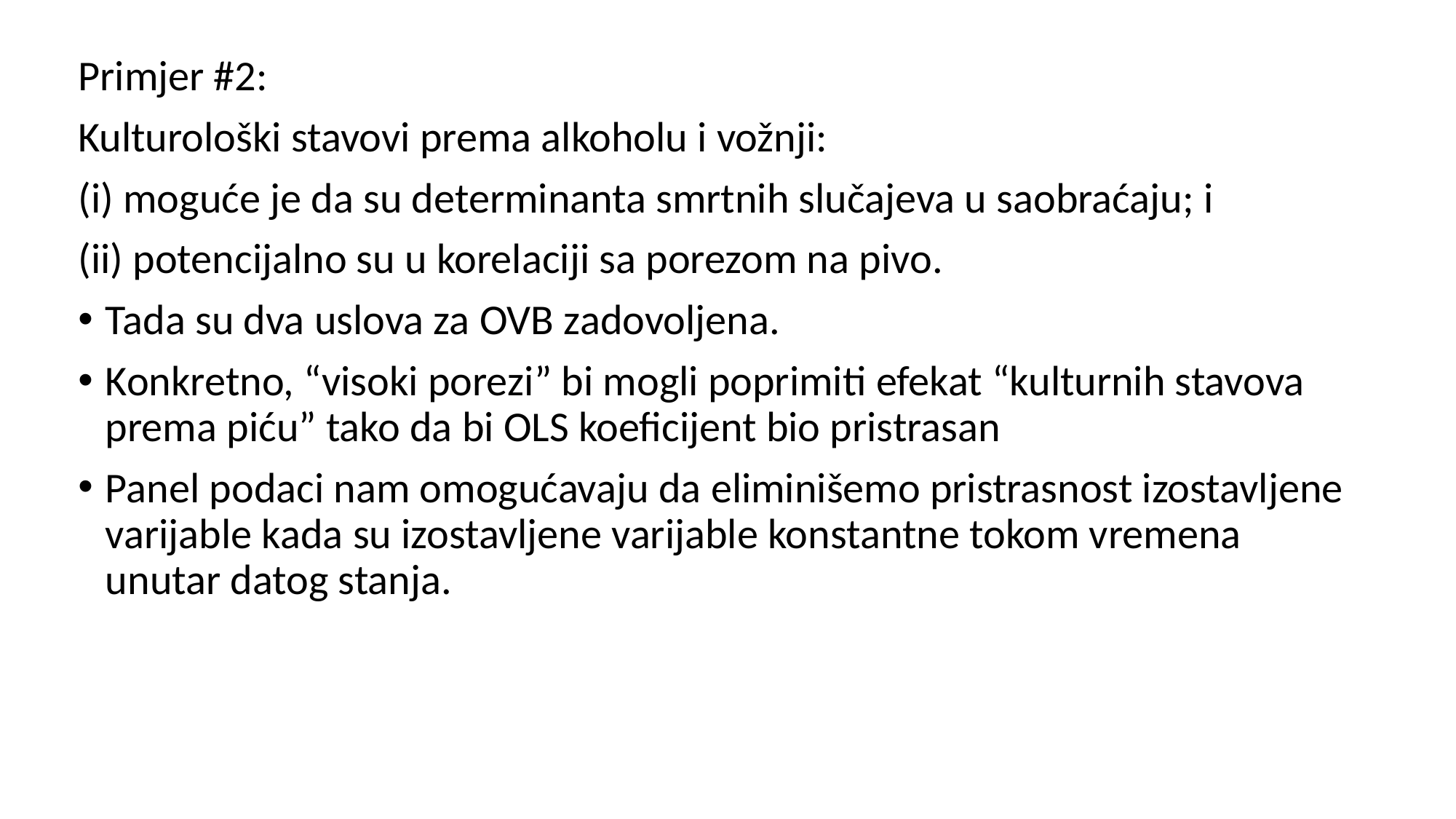

Primjer #2:
Kulturološki stavovi prema alkoholu i vožnji:
(i) moguće je da su determinanta smrtnih slučajeva u saobraćaju; i
(ii) potencijalno su u korelaciji sa porezom na pivo.
Tada su dva uslova za OVB zadovoljena.
Konkretno, “visoki porezi” bi mogli poprimiti efekat “kulturnih stavova prema piću” tako da bi OLS koeficijent bio pristrasan
Panel podaci nam omogućavaju da eliminišemo pristrasnost izostavljene varijable kada su izostavljene varijable konstantne tokom vremena unutar datog stanja.